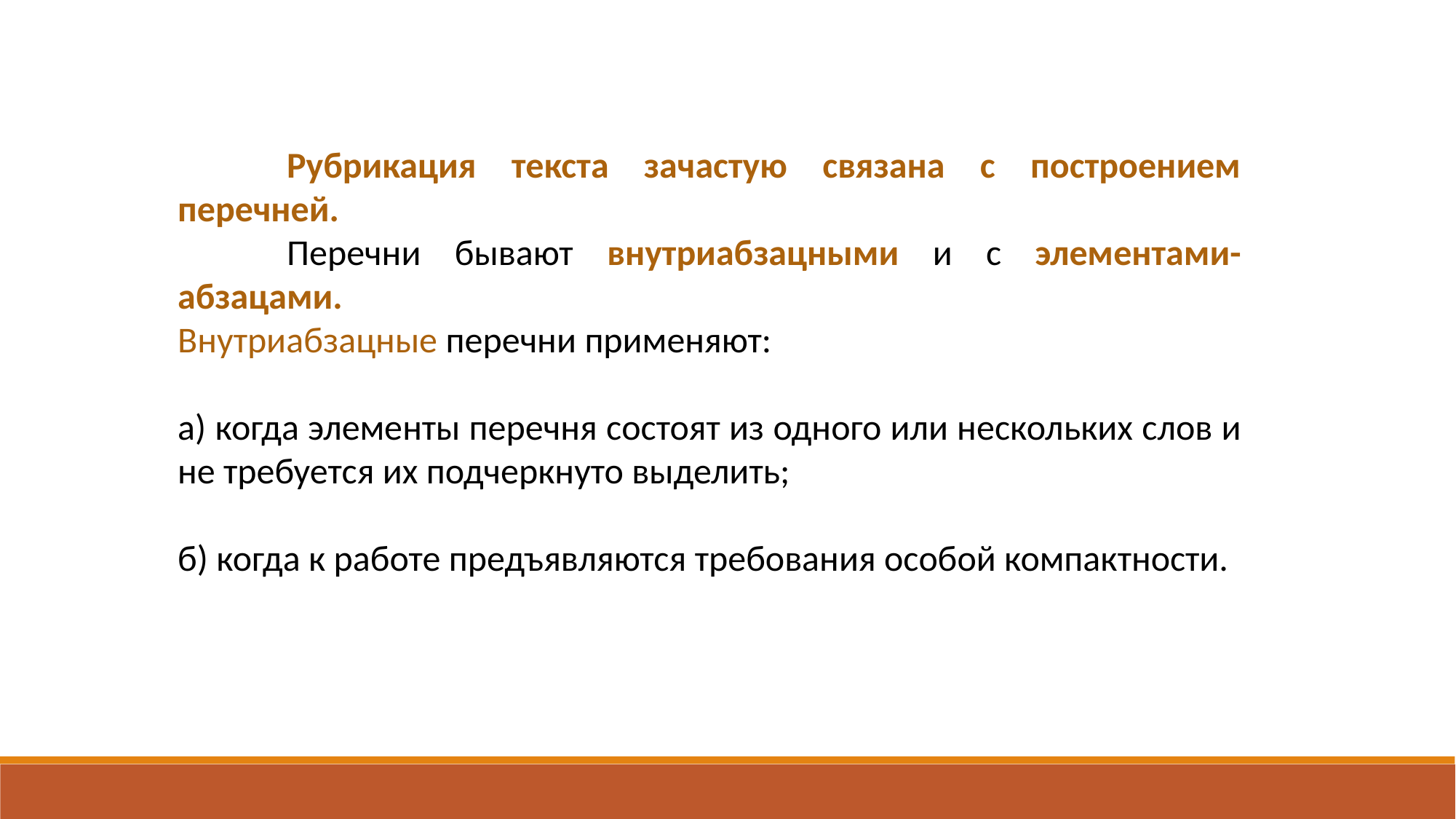

Рубрикация текста зачастую связана с построением перечней.
	Перечни бывают внутриабзацными и с элементами-абзацами.
Внутриабзацные перечни применяют:

а) когда элементы перечня состоят из одного или нескольких слов и не требуется их подчеркнуто выделить;

б) когда к работе предъявляются требования особой компактности.